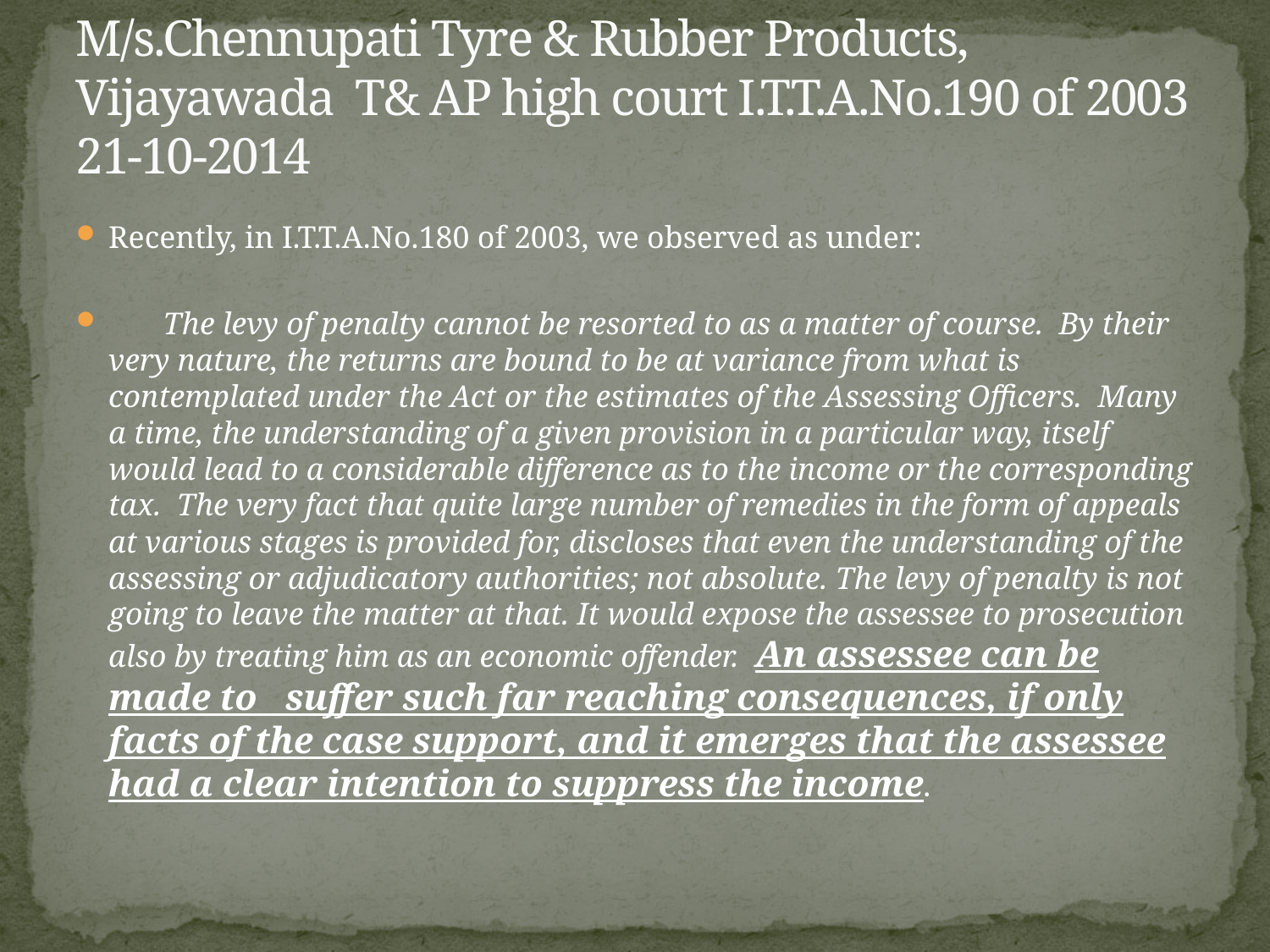

# M/s.Chennupati Tyre & Rubber Products, Vijayawada  T& AP high court I.T.T.A.No.190 of 2003 21-10-2014
Recently, in I.T.T.A.No.180 of 2003, we observed as under:

       The levy of penalty cannot be resorted to as a matter of course.  By their very nature, the returns are bound to be at variance from what is contemplated under the Act or the estimates of the Assessing Officers.  Many a time, the understanding of a given provision in a particular way, itself would lead to a considerable difference as to the income or the corresponding tax.  The very fact that quite large number of remedies in the form of appeals at various stages is provided for, discloses that even the understanding of the assessing or adjudicatory authorities; not absolute. The levy of penalty is not going to leave the matter at that. It would expose the assessee to prosecution also by treating him as an economic offender.  An assessee can be made to   suffer such far reaching consequences, if only facts of the case support, and it emerges that the assessee had a clear intention to suppress the income.